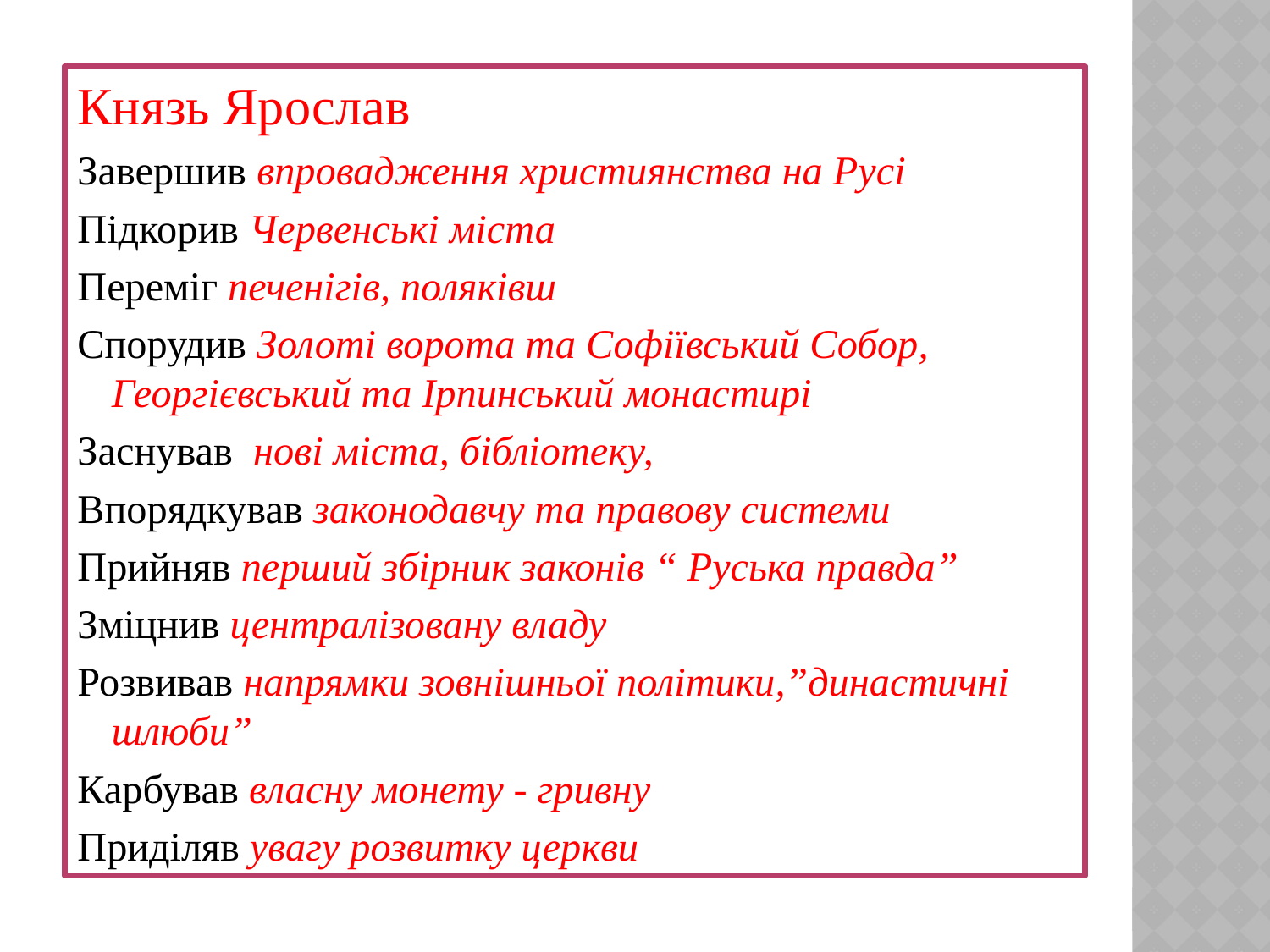

Князь Ярослав
Завершив впровадження християнства на Русі
Підкорив Червенські міста
Переміг печенігів, поляківш
Спорудив Золоті ворота та Софіївський Собор, Георгієвський та Ірпинський монастирі
Заснував  нові міста, бібліотеку,
Впорядкував законодавчу та правову системи
Прийняв перший збірник законів “ Руська правда”
Зміцнив централізовану владу
Розвивав напрямки зовнішньої політики,”династичні шлюби”
Карбував власну монету - гривну
Приділяв увагу розвитку церкви